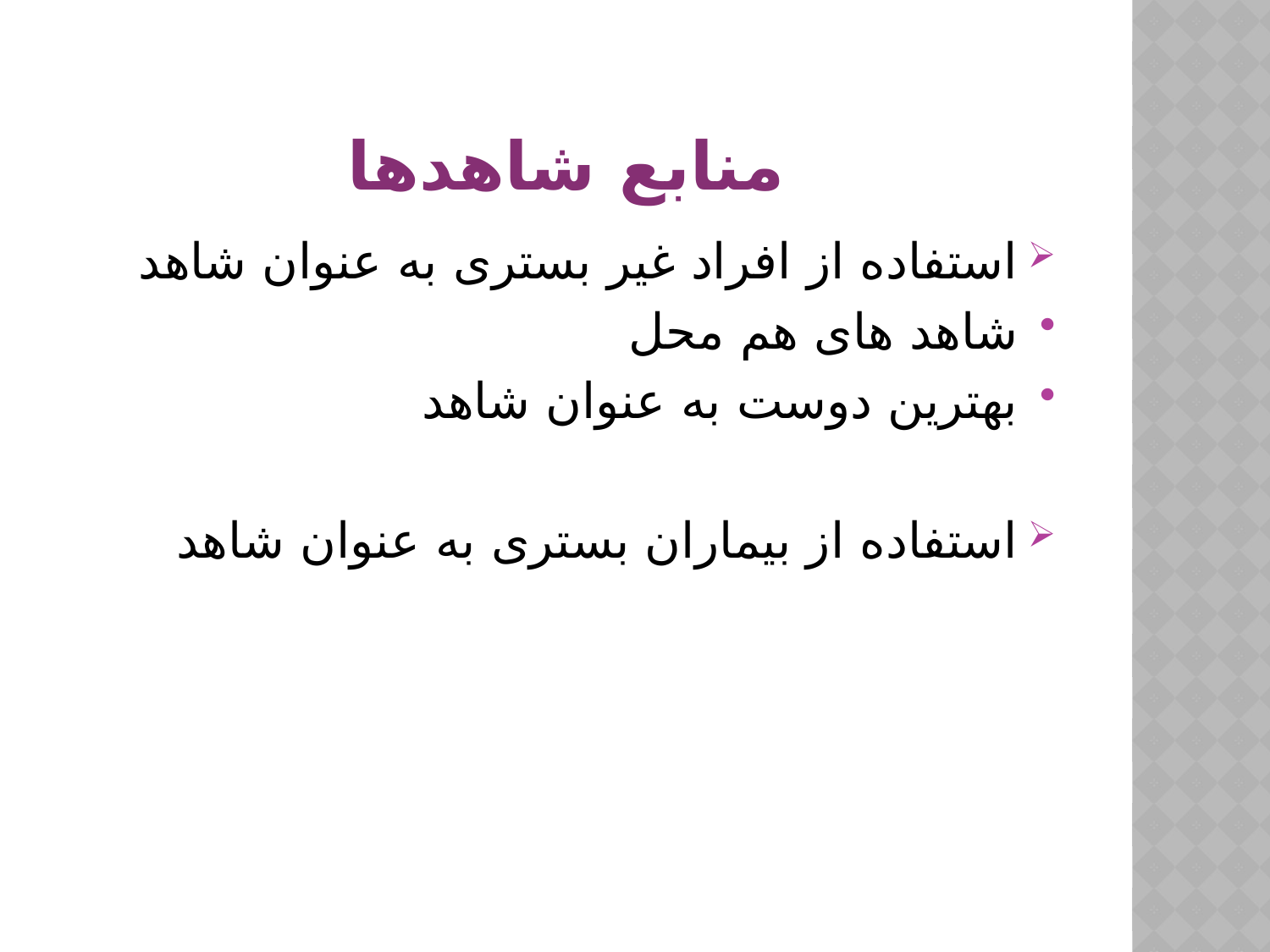

# منابع شاهدها
استفاده از افراد غیر بستری به عنوان شاهد
شاهد های هم محل
بهترین دوست به عنوان شاهد

استفاده از بیماران بستری به عنوان شاهد